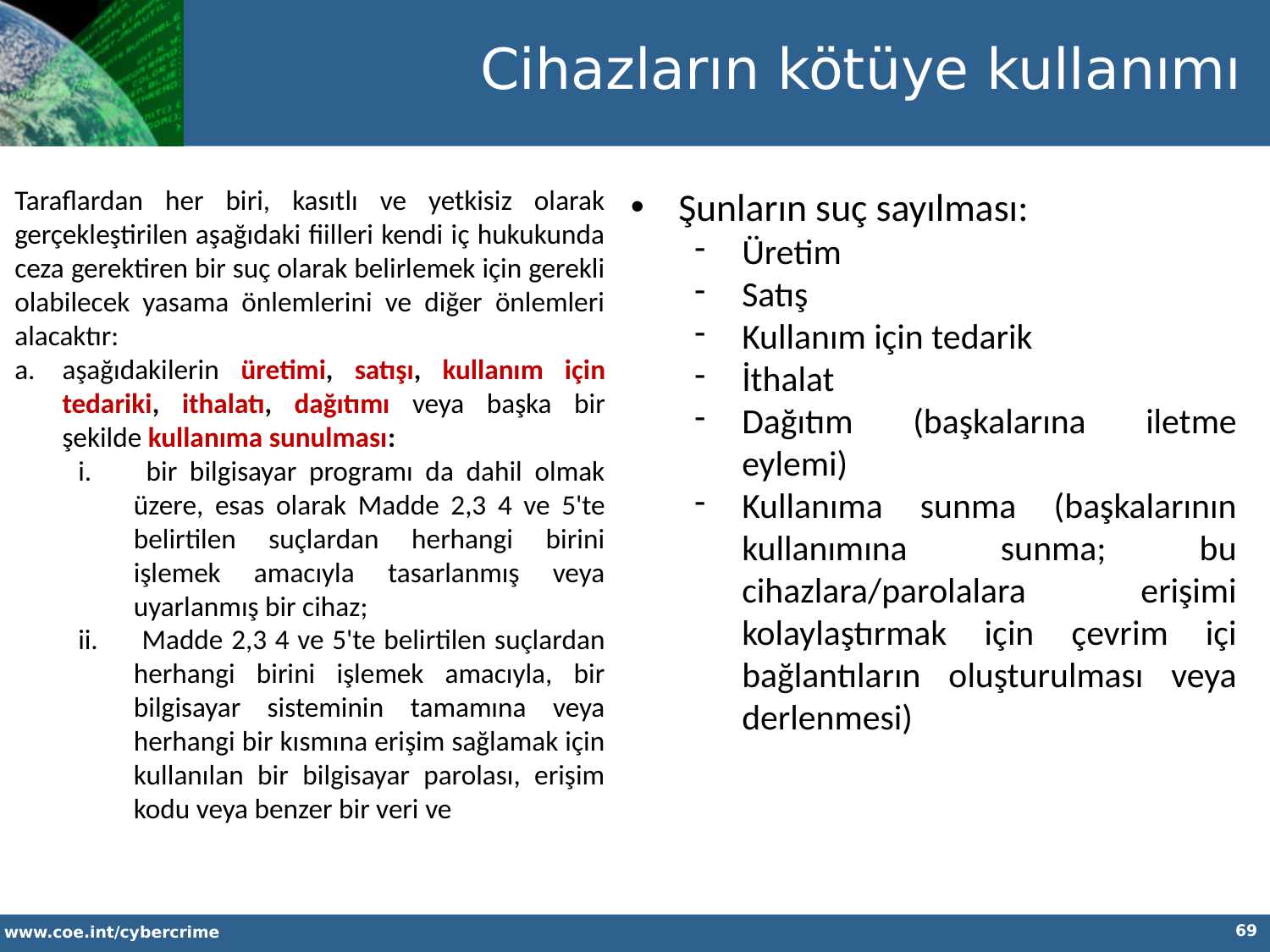

Cihazların kötüye kullanımı
Taraflardan her biri, kasıtlı ve yetkisiz olarak gerçekleştirilen aşağıdaki fiilleri kendi iç hukukunda ceza gerektiren bir suç olarak belirlemek için gerekli olabilecek yasama önlemlerini ve diğer önlemleri alacaktır:
aşağıdakilerin üretimi, satışı, kullanım için tedariki, ithalatı, dağıtımı veya başka bir şekilde kullanıma sunulması:
 bir bilgisayar programı da dahil olmak üzere, esas olarak Madde 2,3 4 ve 5'te belirtilen suçlardan herhangi birini işlemek amacıyla tasarlanmış veya uyarlanmış bir cihaz;
 Madde 2,3 4 ve 5'te belirtilen suçlardan herhangi birini işlemek amacıyla, bir bilgisayar sisteminin tamamına veya herhangi bir kısmına erişim sağlamak için kullanılan bir bilgisayar parolası, erişim kodu veya benzer bir veri ve
Şunların suç sayılması:
Üretim
Satış
Kullanım için tedarik
İthalat
Dağıtım (başkalarına iletme eylemi)
Kullanıma sunma (başkalarının kullanımına sunma; bu cihazlara/parolalara erişimi kolaylaştırmak için çevrim içi bağlantıların oluşturulması veya derlenmesi)